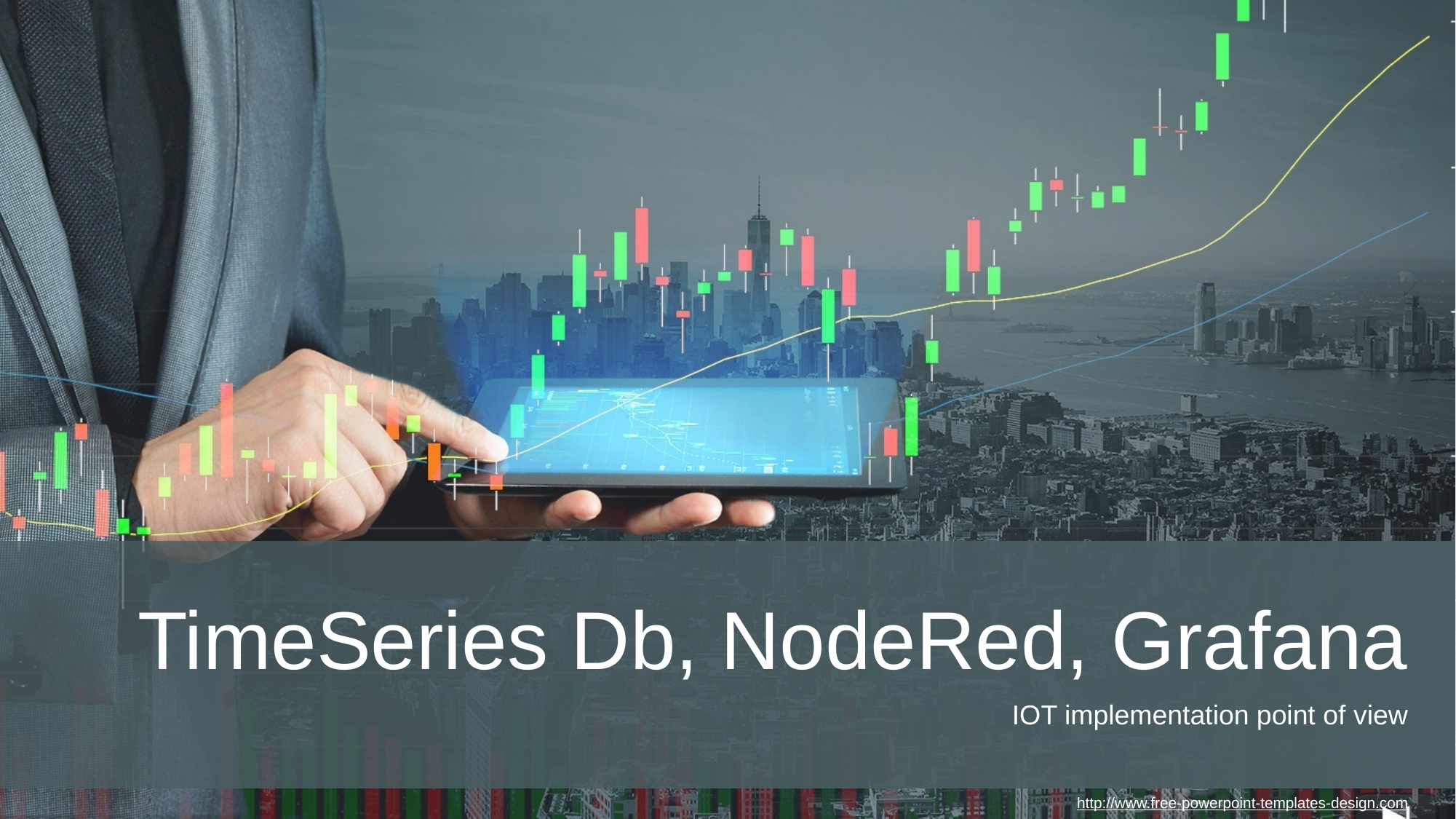

TimeSeries Db, NodeRed, Grafana
IOT implementation point of view
http://www.free-powerpoint-templates-design.com